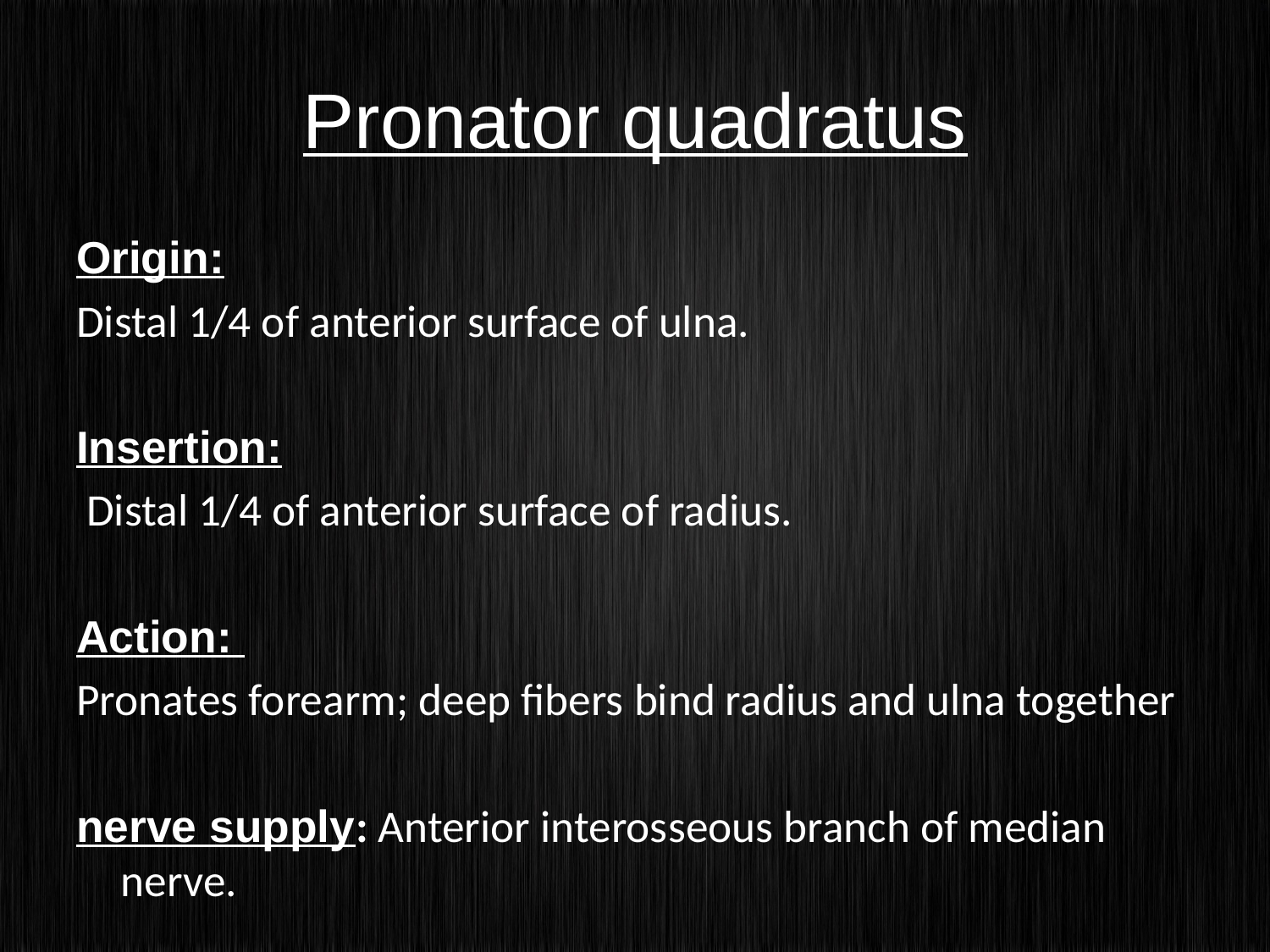

# Pronator quadratus
Origin:
Distal 1/4 of anterior surface of ulna.

Insertion:
 Distal 1/4 of anterior surface of radius.

Action:
Pronates forearm; deep fibers bind radius and ulna together

nerve supply: Anterior interosseous branch of median nerve.